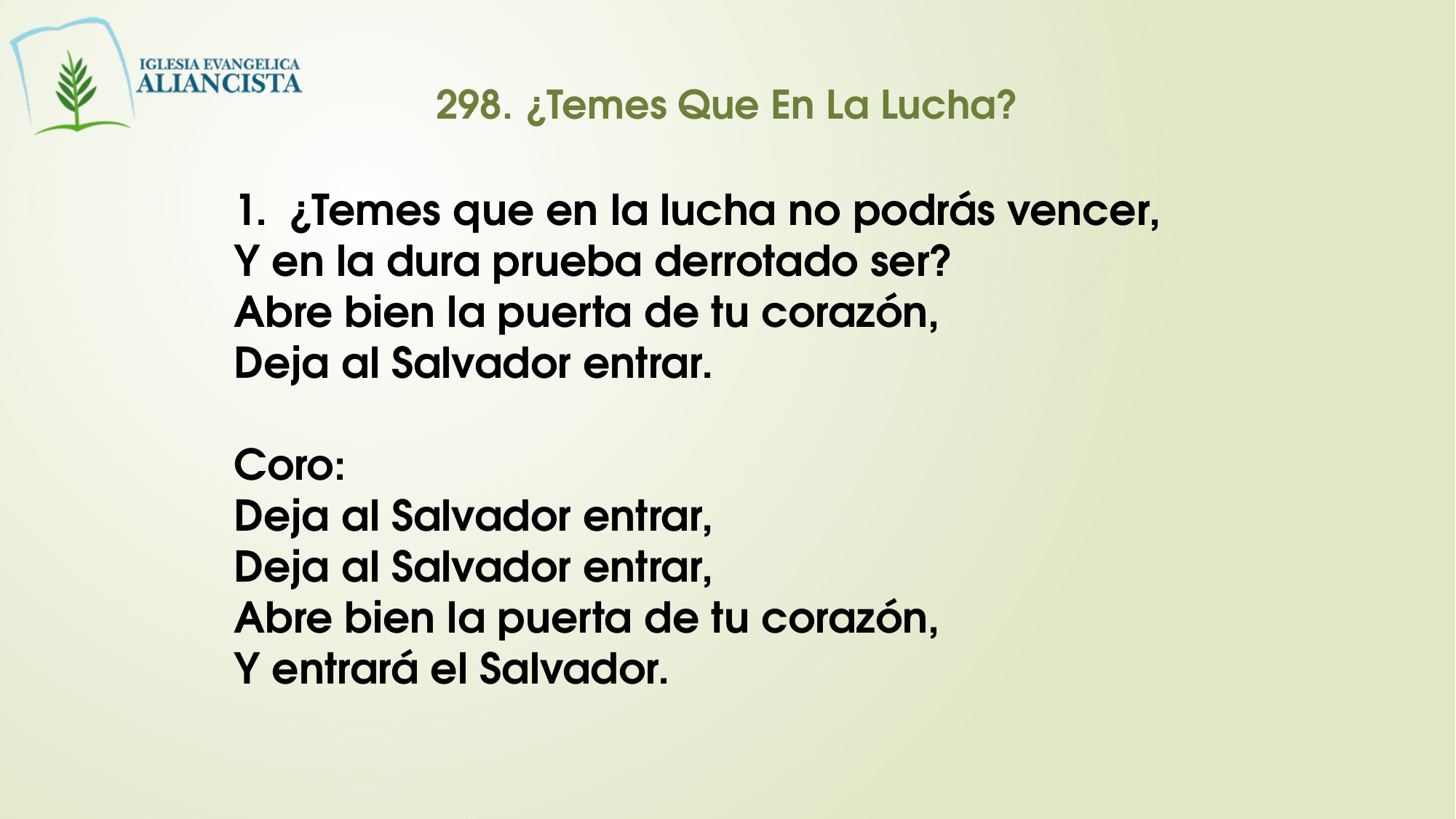

298. ¿Temes Que En La Lucha?
¿Temes que en la lucha no podrás vencer,
Y en la dura prueba derrotado ser?
Abre bien la puerta de tu corazón,
Deja al Salvador entrar.

Coro:
Deja al Salvador entrar,
Deja al Salvador entrar,
Abre bien la puerta de tu corazón,
Y entrará el Salvador.